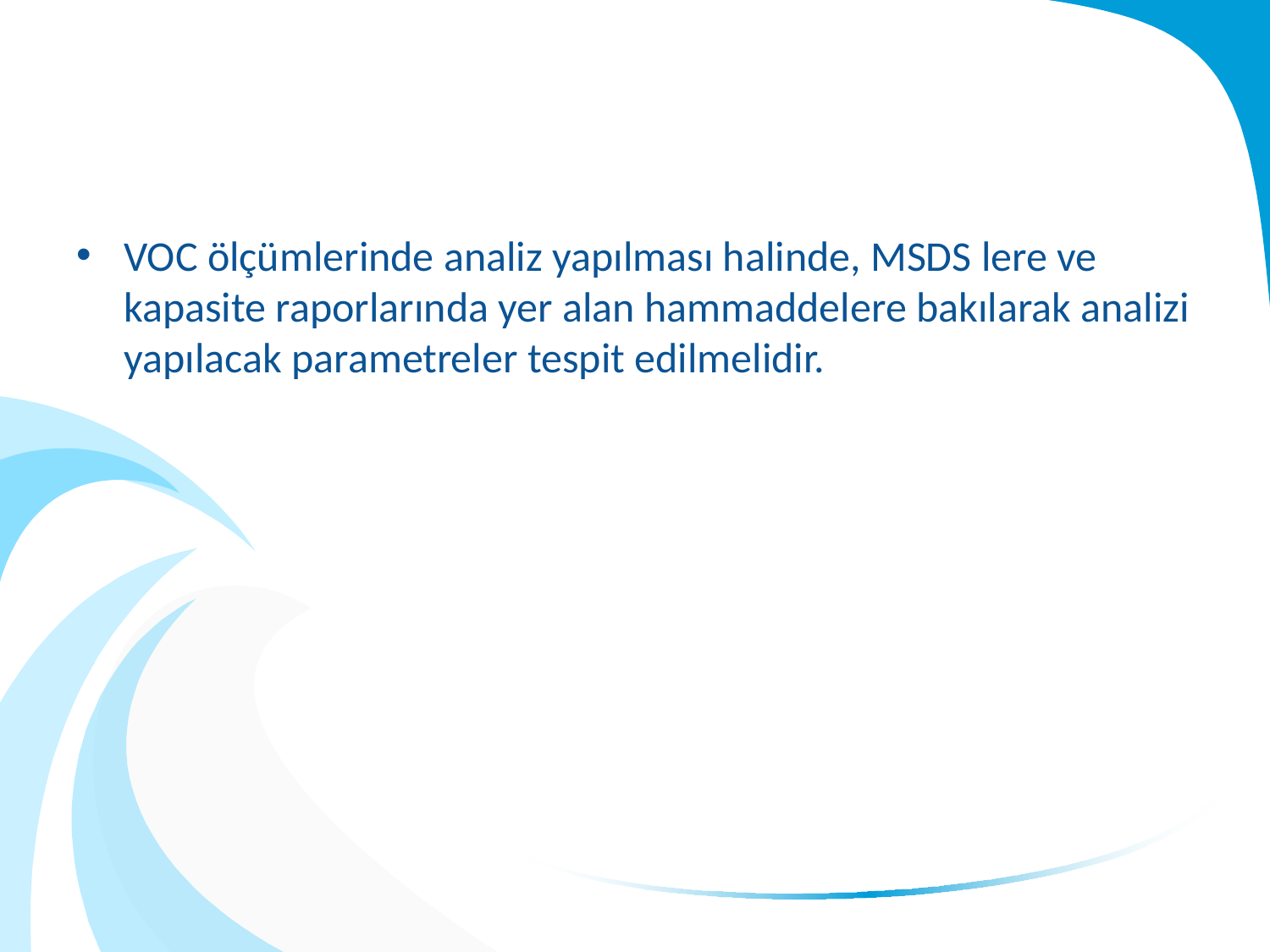

VOC ölçümlerinde analiz yapılması halinde, MSDS lere ve kapasite raporlarında yer alan hammaddelere bakılarak analizi yapılacak parametreler tespit edilmelidir.